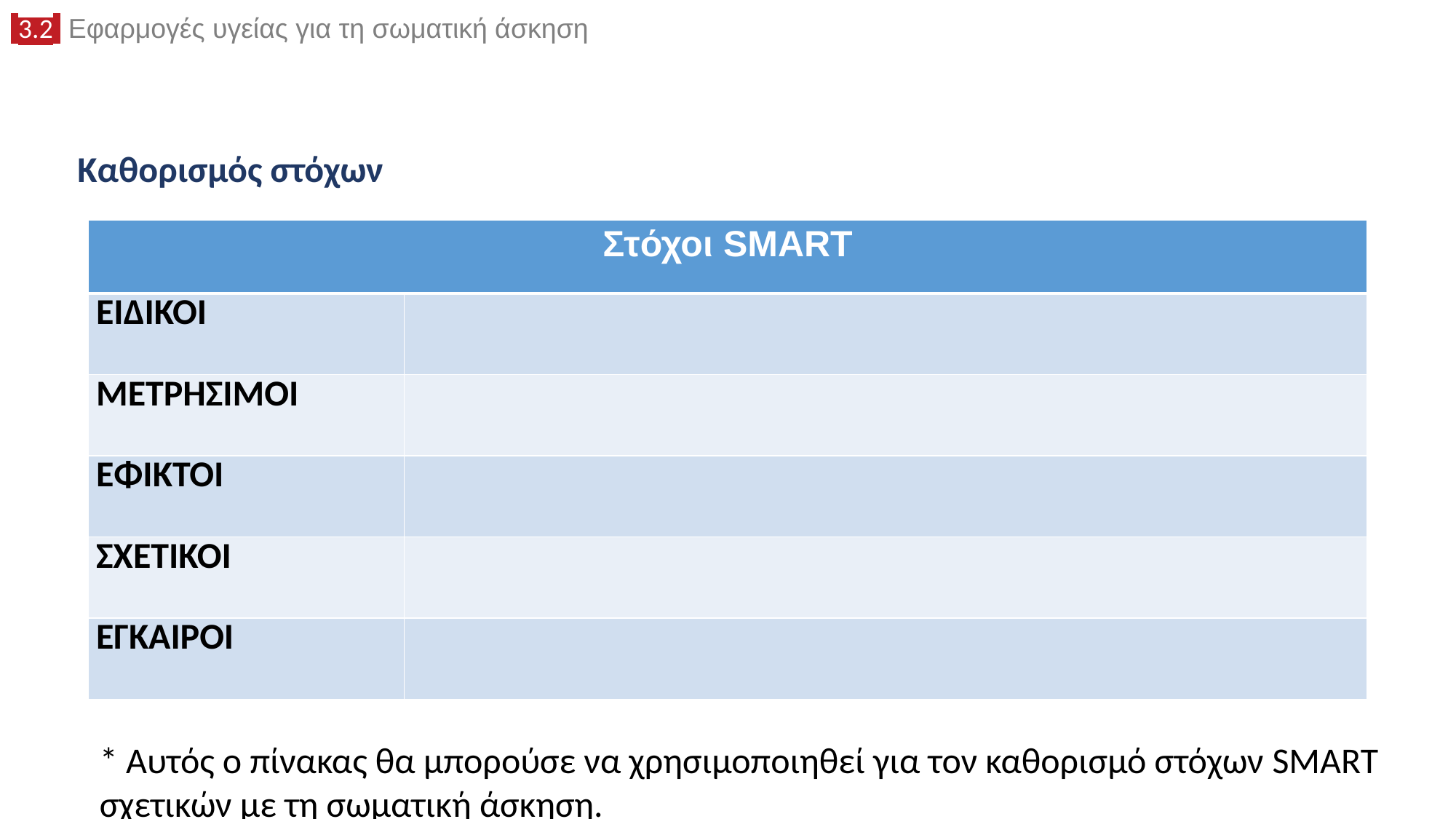

# Καθορισμός στόχων

| Στόχοι SMART |  |
| --- | --- |
| ΕΙΔΙΚΟΙ |  |
| ΜΕΤΡΗΣΙΜΟΙ |  |
| ΕΦΙΚΤΟΙ |  |
| ΣΧΕΤΙΚΟΙ |  |
| ΕΓΚΑΙΡΟΙ |  |
* Αυτός ο πίνακας θα μπορούσε να χρησιμοποιηθεί για τον καθορισμό στόχων SMART σχετικών με τη σωματική άσκηση.